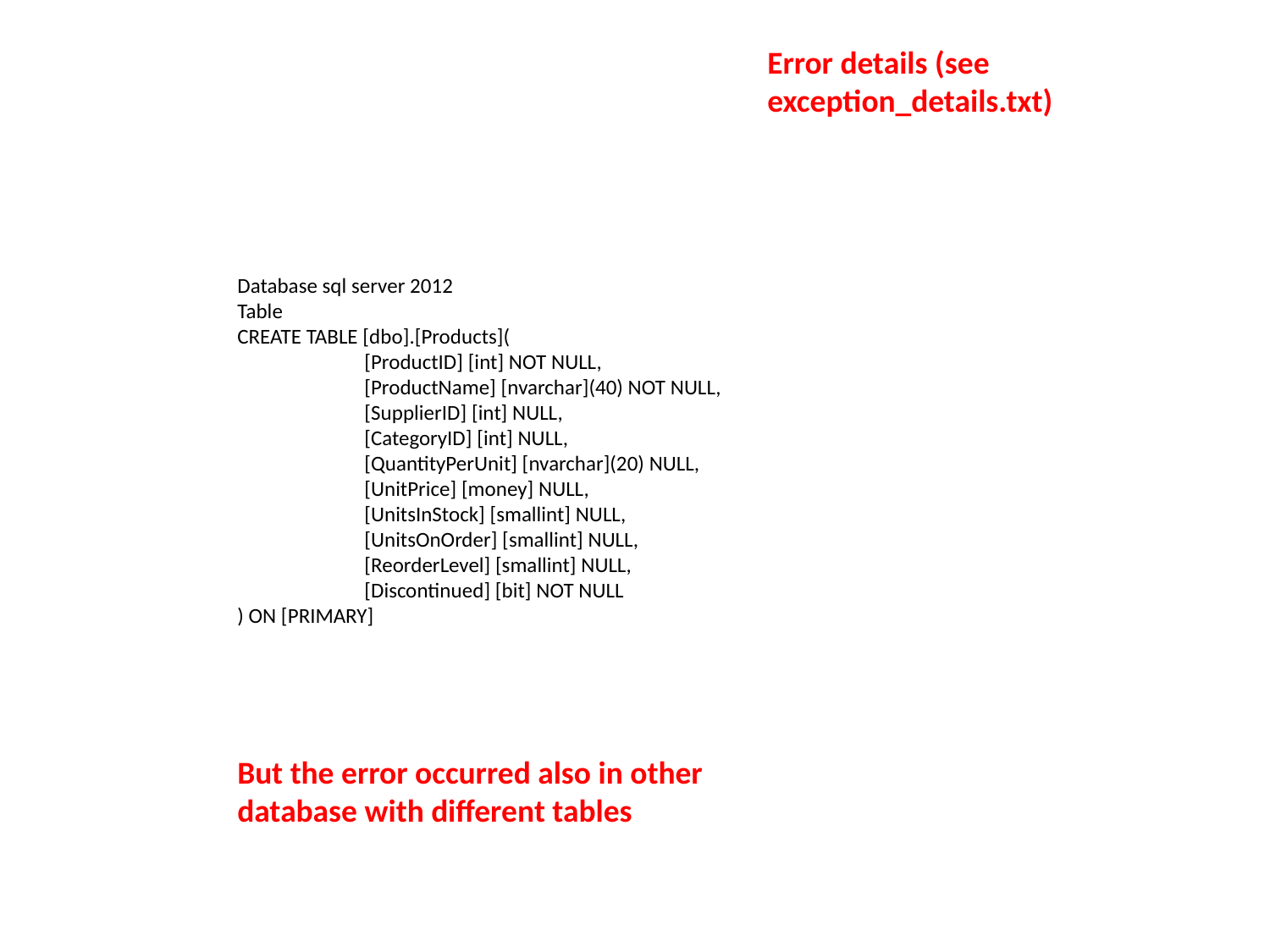

Error details (see exception_details.txt)
Database sql server 2012
Table
CREATE TABLE [dbo].[Products](
	[ProductID] [int] NOT NULL,
	[ProductName] [nvarchar](40) NOT NULL,
	[SupplierID] [int] NULL,
	[CategoryID] [int] NULL,
	[QuantityPerUnit] [nvarchar](20) NULL,
	[UnitPrice] [money] NULL,
	[UnitsInStock] [smallint] NULL,
	[UnitsOnOrder] [smallint] NULL,
	[ReorderLevel] [smallint] NULL,
	[Discontinued] [bit] NOT NULL
) ON [PRIMARY]

But the error occurred also in other database with different tables